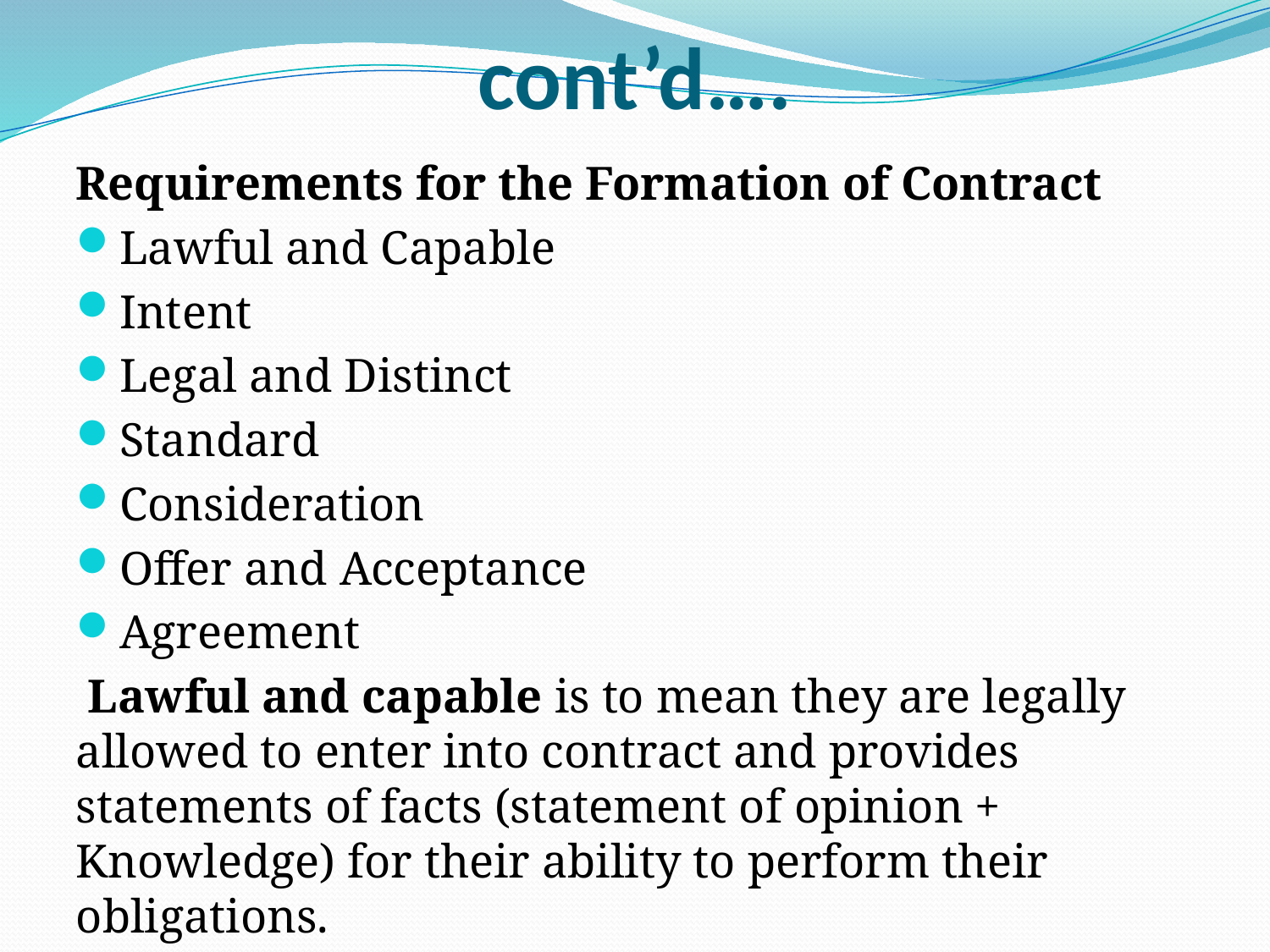

# cont’d….
Requirements for the Formation of Contract
Lawful and Capable
Intent
Legal and Distinct
Standard
Consideration
Offer and Acceptance
Agreement
 Lawful and capable is to mean they are legally allowed to enter into contract and provides statements of facts (statement of opinion + Knowledge) for their ability to perform their obligations.